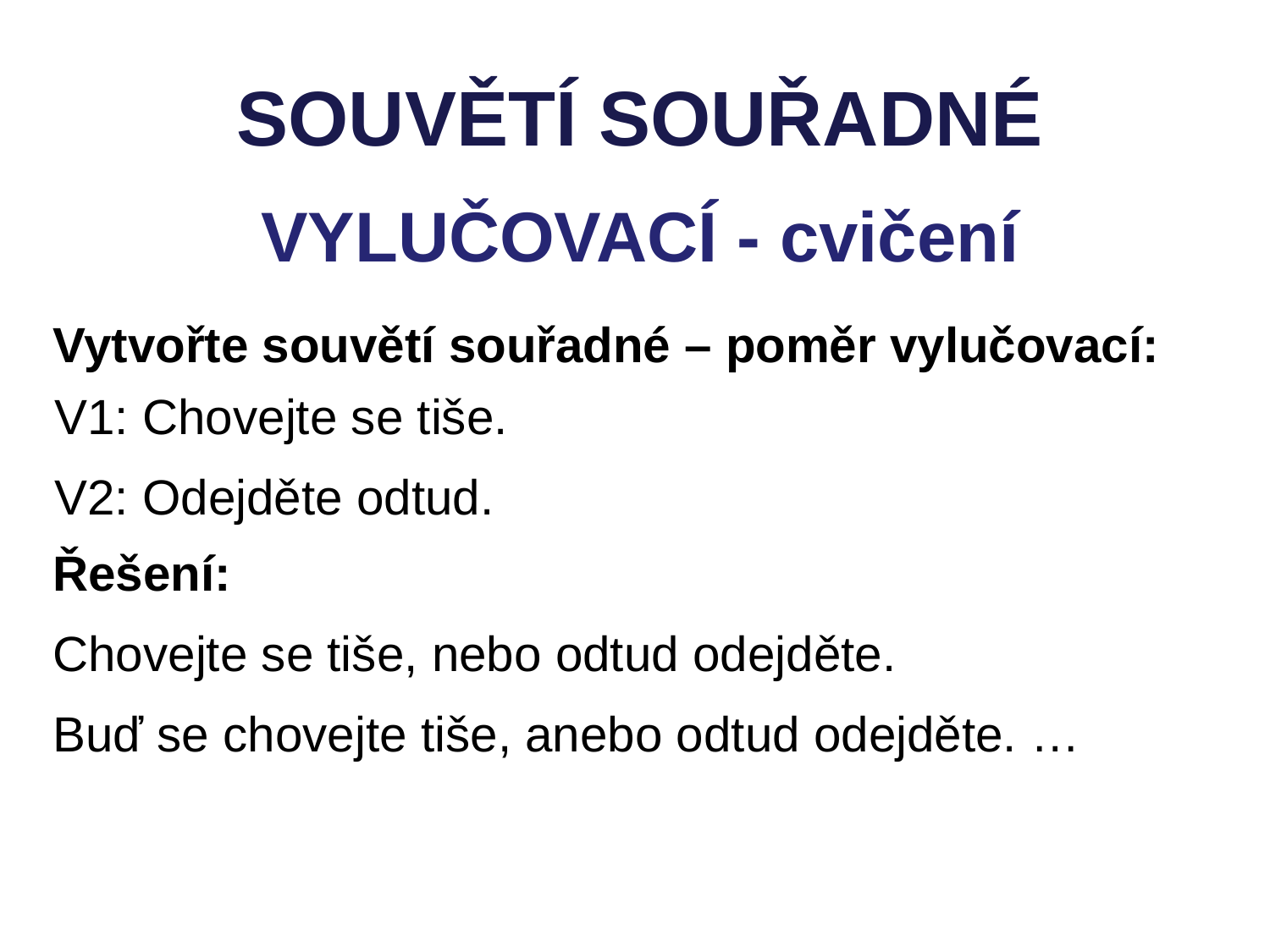

SOUVĚTÍ SOUŘADNÉ
VYLUČOVACÍ - cvičení
Vytvořte souvětí souřadné – poměr vylučovací:
V1: Chovejte se tiše.
V2: Odejděte odtud.
Řešení:
Chovejte se tiše, nebo odtud odejděte.
Buď se chovejte tiše, anebo odtud odejděte. …